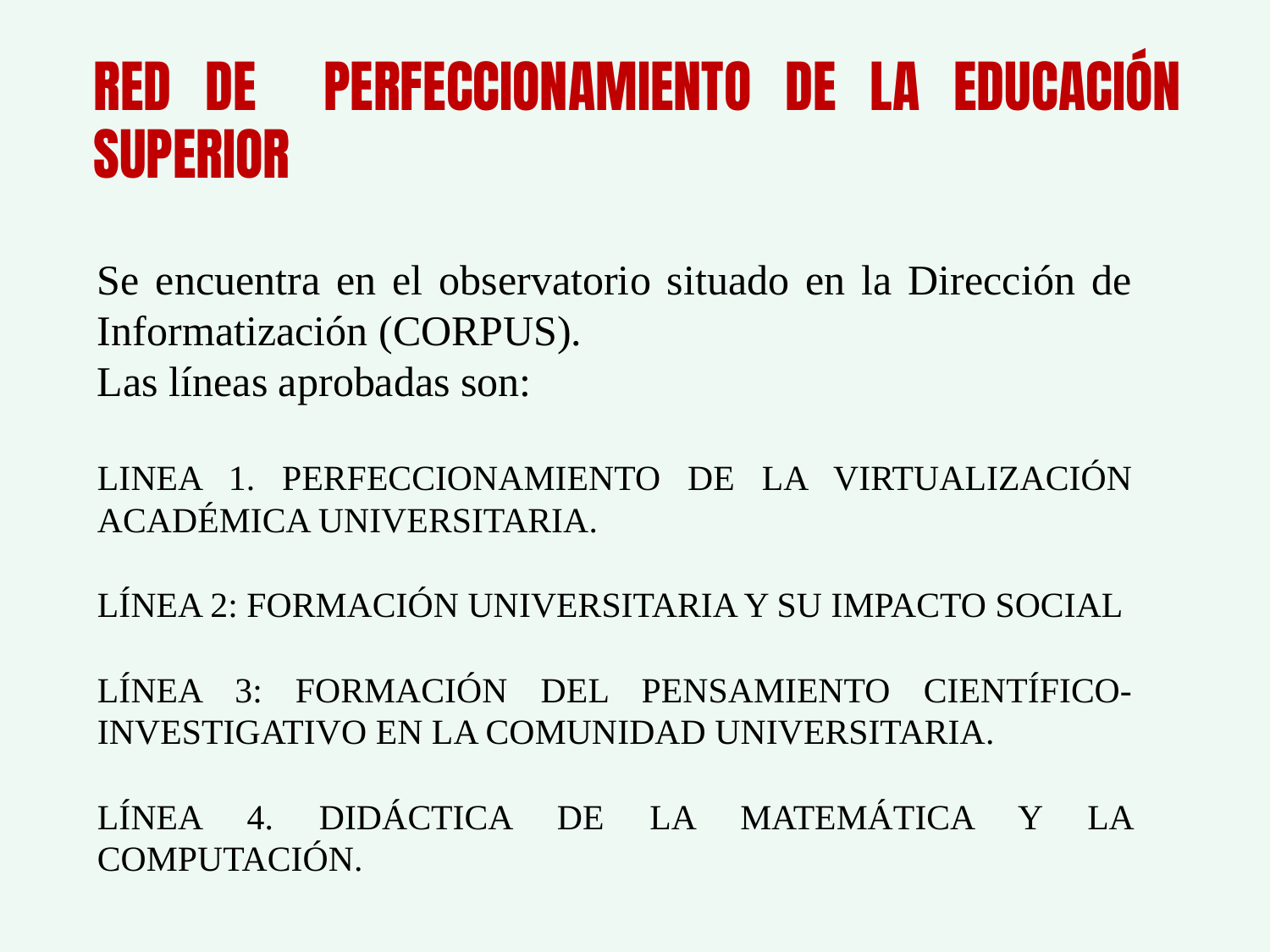

# RED DE  PERFECCIONAMIENTO DE LA EDUCACIÓN SUPERIOR
Se encuentra en el observatorio situado en la Dirección de Informatización (CORPUS).
Las líneas aprobadas son:

LINEA 1. PERFECCIONAMIENTO DE LA VIRTUALIZACIÓN ACADÉMICA UNIVERSITARIA.

LÍNEA 2: FORMACIÓN UNIVERSITARIA Y SU IMPACTO SOCIAL

LÍNEA 3: FORMACIÓN DEL PENSAMIENTO CIENTÍFICO-INVESTIGATIVO EN LA COMUNIDAD UNIVERSITARIA.

LÍNEA 4. DIDÁCTICA DE LA MATEMÁTICA Y LA COMPUTACIÓN.